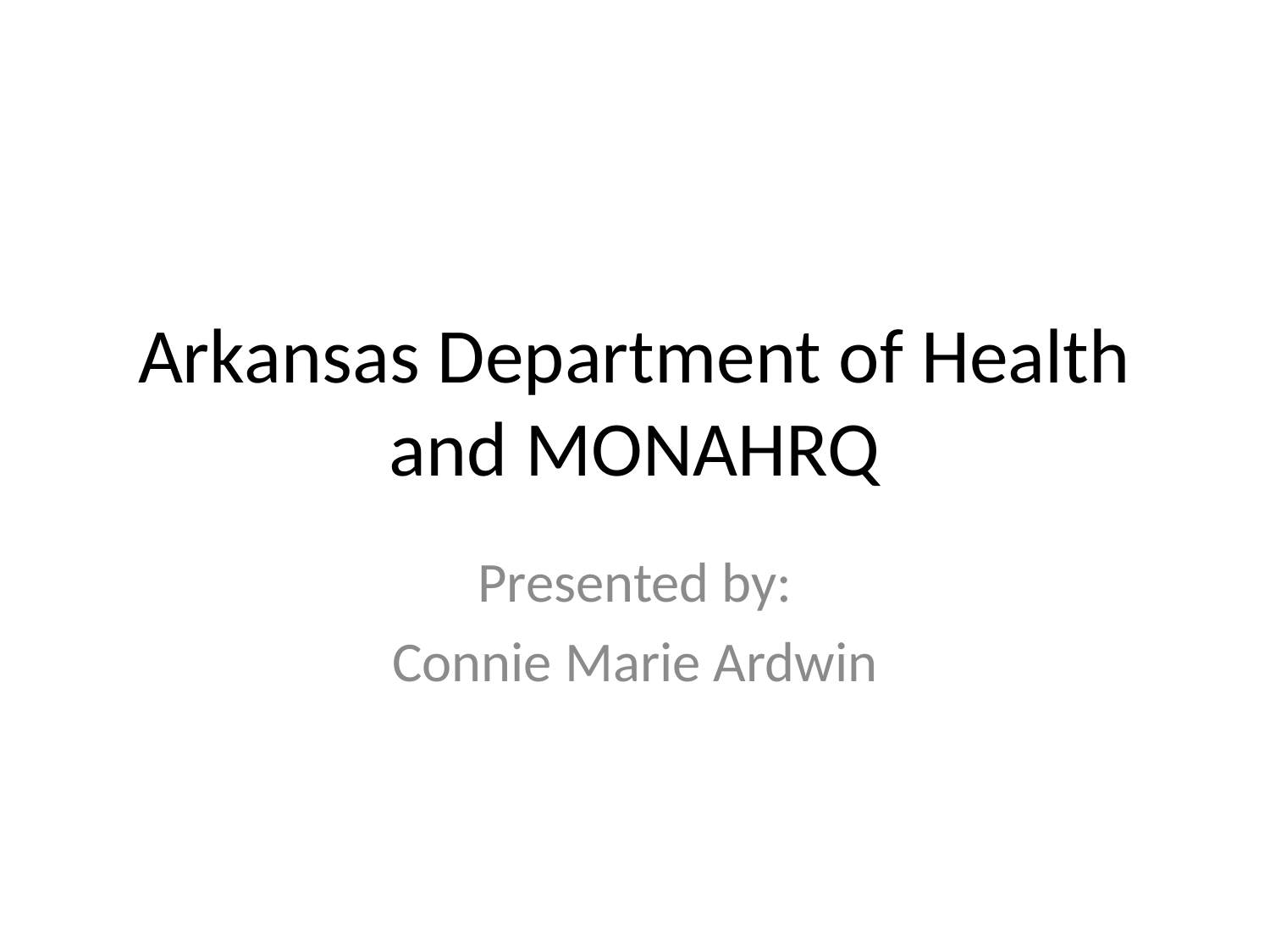

# Arkansas Department of Health and MONAHRQ
Presented by:
Connie Marie Ardwin